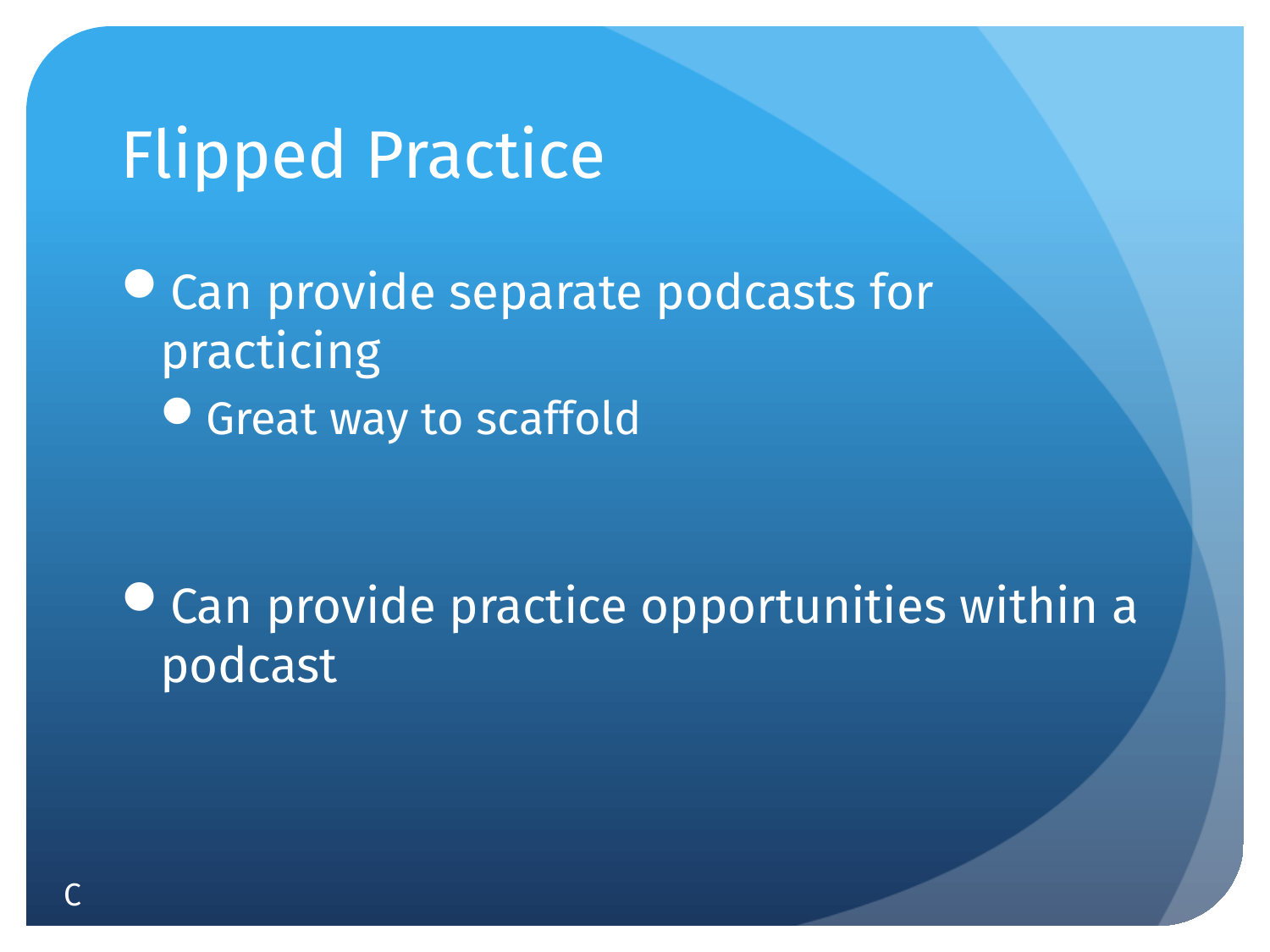

# Flipped Practice
Can provide separate podcasts for practicing
Great way to scaffold

Can provide practice opportunities within a podcast
C